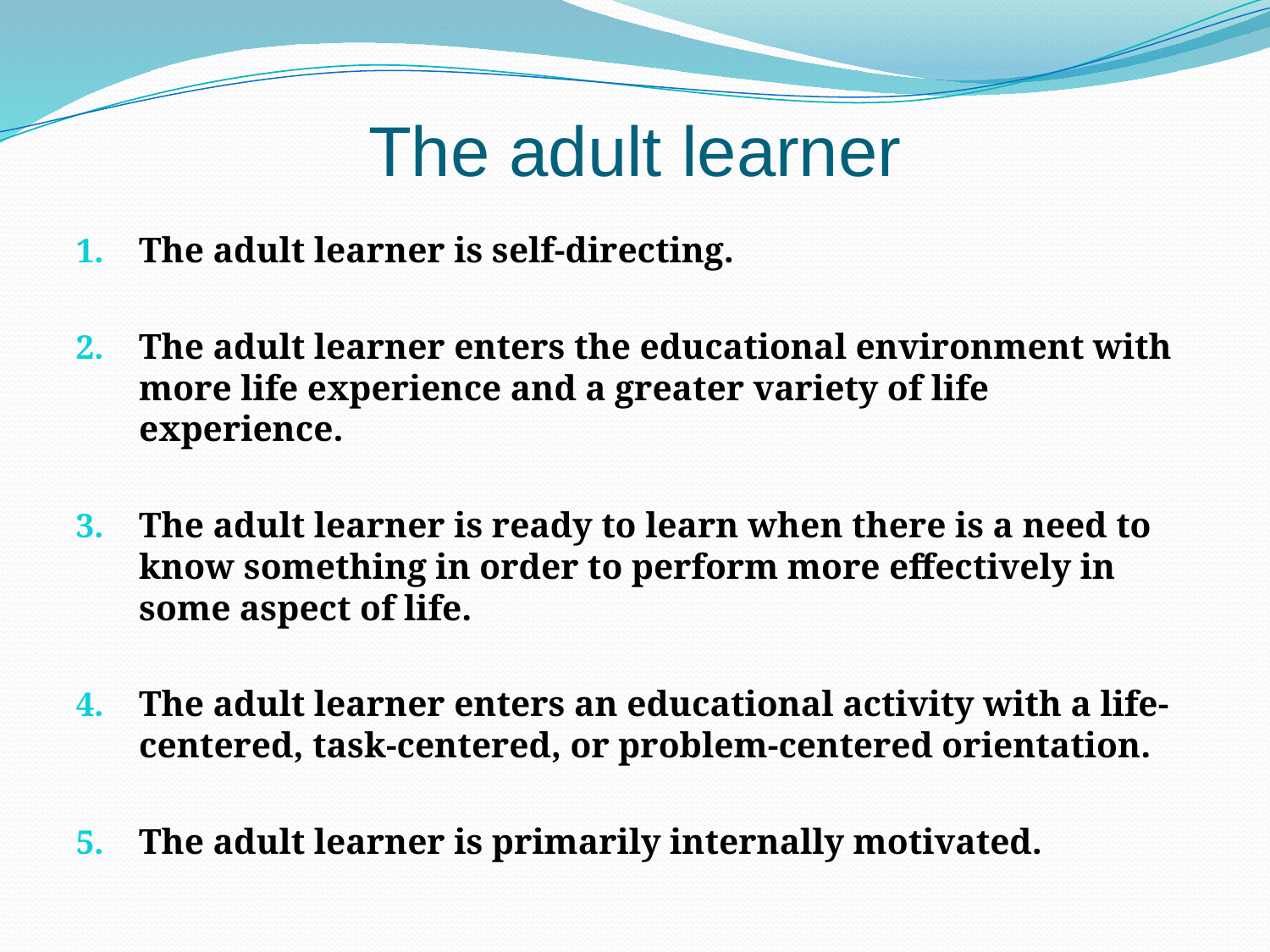

# The adult learner
The adult learner is self-directing.

The adult learner enters the educational environment with more life experience and a greater variety of life experience.

The adult learner is ready to learn when there is a need to know something in order to perform more effectively in some aspect of life.

The adult learner enters an educational activity with a life-centered, task-centered, or problem-centered orientation.

The adult learner is primarily internally motivated.